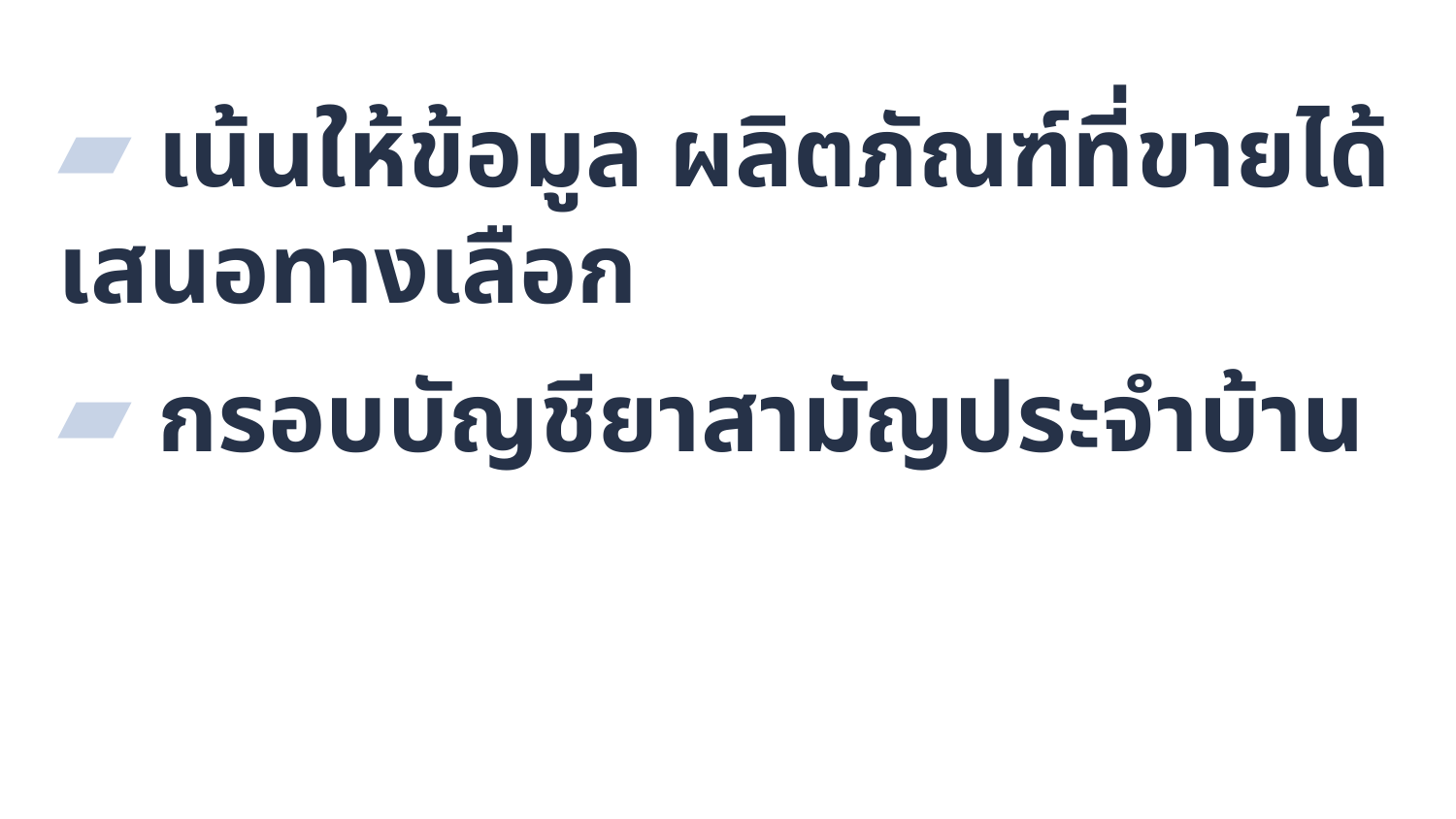

# ยกตัวอย่าง
 เน้นให้ข้อมูล ผลิตภัณฑ์ที่ขายได้ เสนอทางเลือก
 กรอบบัญชียาสามัญประจำบ้าน